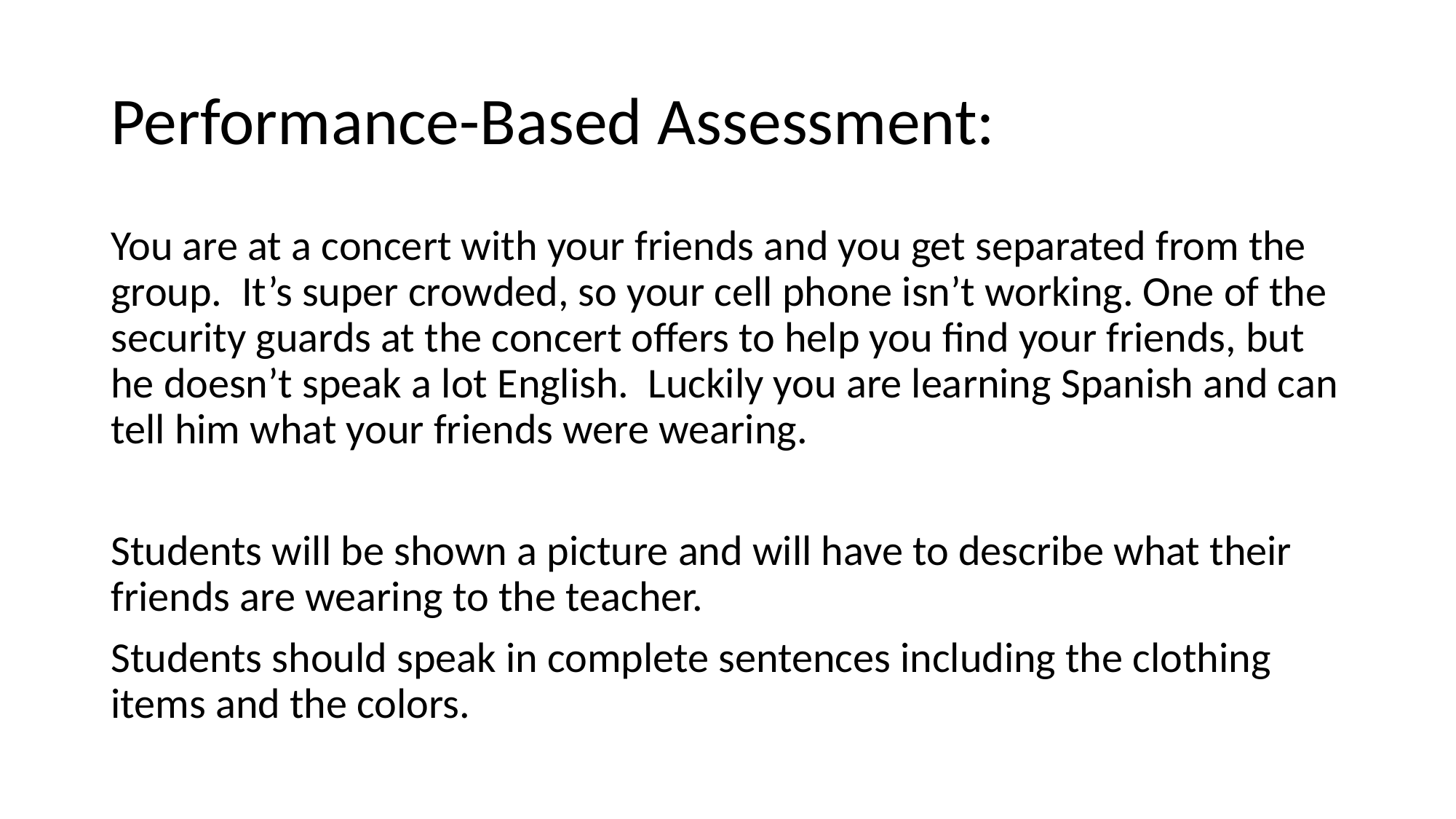

# Performance-Based Assessment:
You are at a concert with your friends and you get separated from the group.  It’s super crowded, so your cell phone isn’t working. One of the security guards at the concert offers to help you find your friends, but he doesn’t speak a lot English.  Luckily you are learning Spanish and can tell him what your friends were wearing.

Students will be shown a picture and will have to describe what their friends are wearing to the teacher.
Students should speak in complete sentences including the clothing items and the colors.